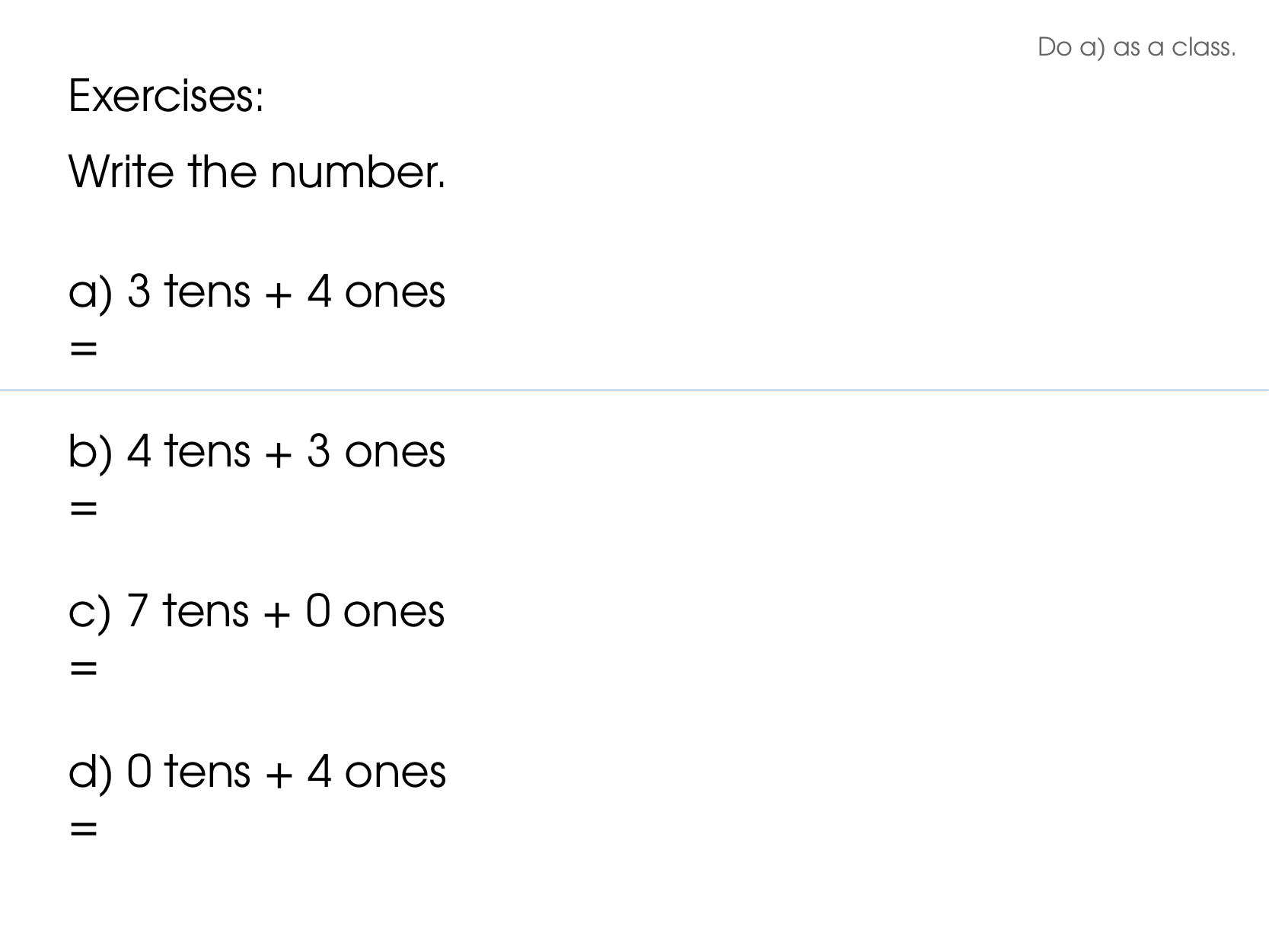

Do a) as a class.
Exercises:
Write the number.
a) 3 tens + 4 ones =
b) 4 tens + 3 ones =
c) 7 tens + 0 ones =
d) 0 tens + 4 ones =